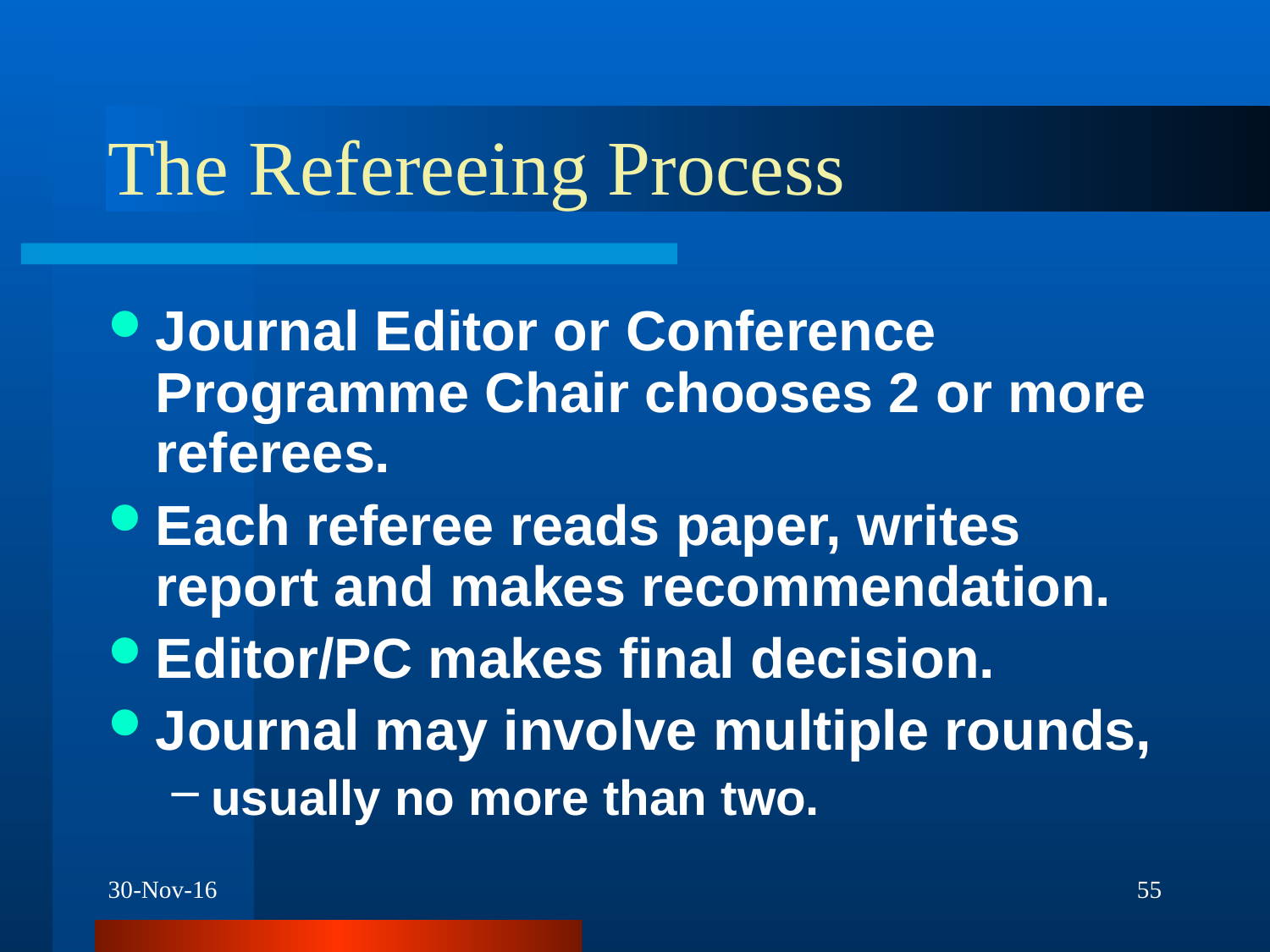

# The Refereeing Process
Journal Editor or Conference Programme Chair chooses 2 or more referees.
Each referee reads paper, writes report and makes recommendation.
Editor/PC makes final decision.
Journal may involve multiple rounds,
usually no more than two.
30-Nov-16
55